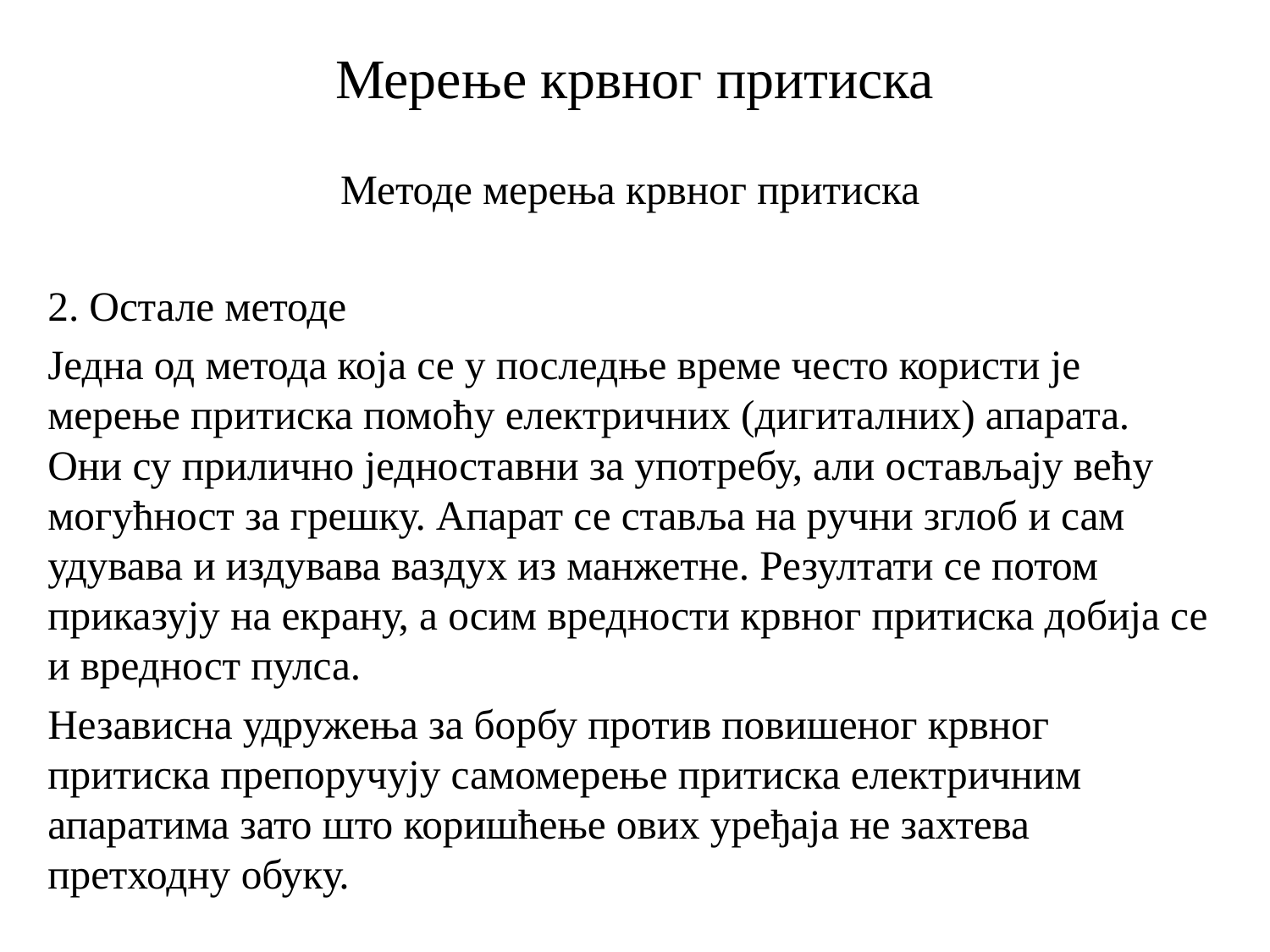

# Мерење крвног притиска
Методе мерења крвног притиска

2. Остале методе
Једна од метода која се у последње време често користи је мерење притиска помоћу електричних (дигиталних) апарата. Они су прилично једноставни за употребу, али остављају већу могућност за грешку. Апарат се ставља на ручни зглоб и сам удувава и издувава ваздух из манжетне. Резултати се потом приказују на екрану, а осим вредности крвног притиска добија се и вредност пулса.
Независна удружења за борбу против повишеног крвног притиска препоручују самомерење притиска електричним апаратима зато што коришћење ових уређаја не захтева претходну обуку.